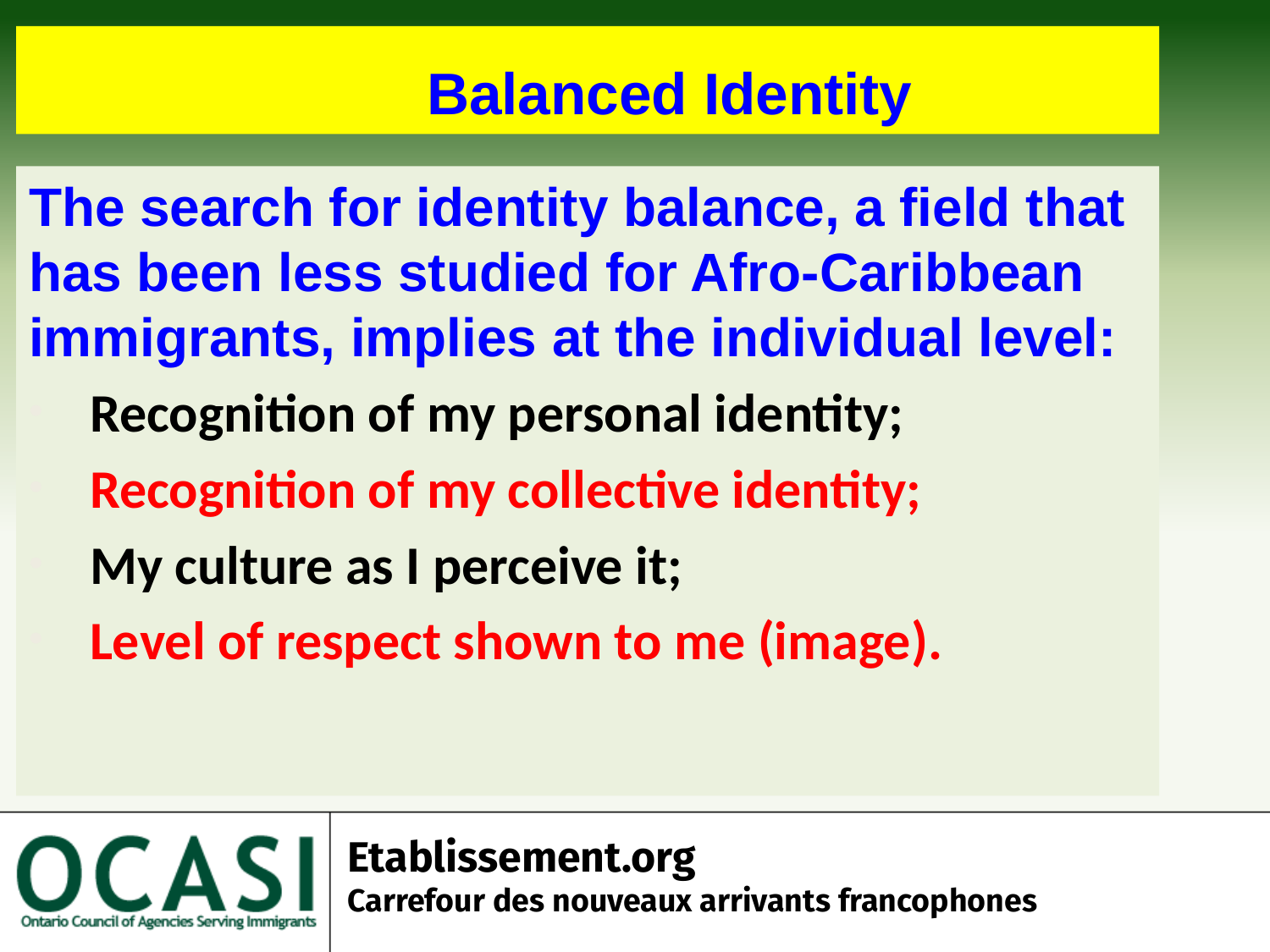

Balanced Identity

The search for identity balance, a field that has been less studied for Afro-Caribbean immigrants, implies at the individual level:
Recognition of my personal identity;
Recognition of my collective identity;
My culture as I perceive it;
Level of respect shown to me (image).

Etablissement.org
Carrefour des nouveaux arrivants francophones